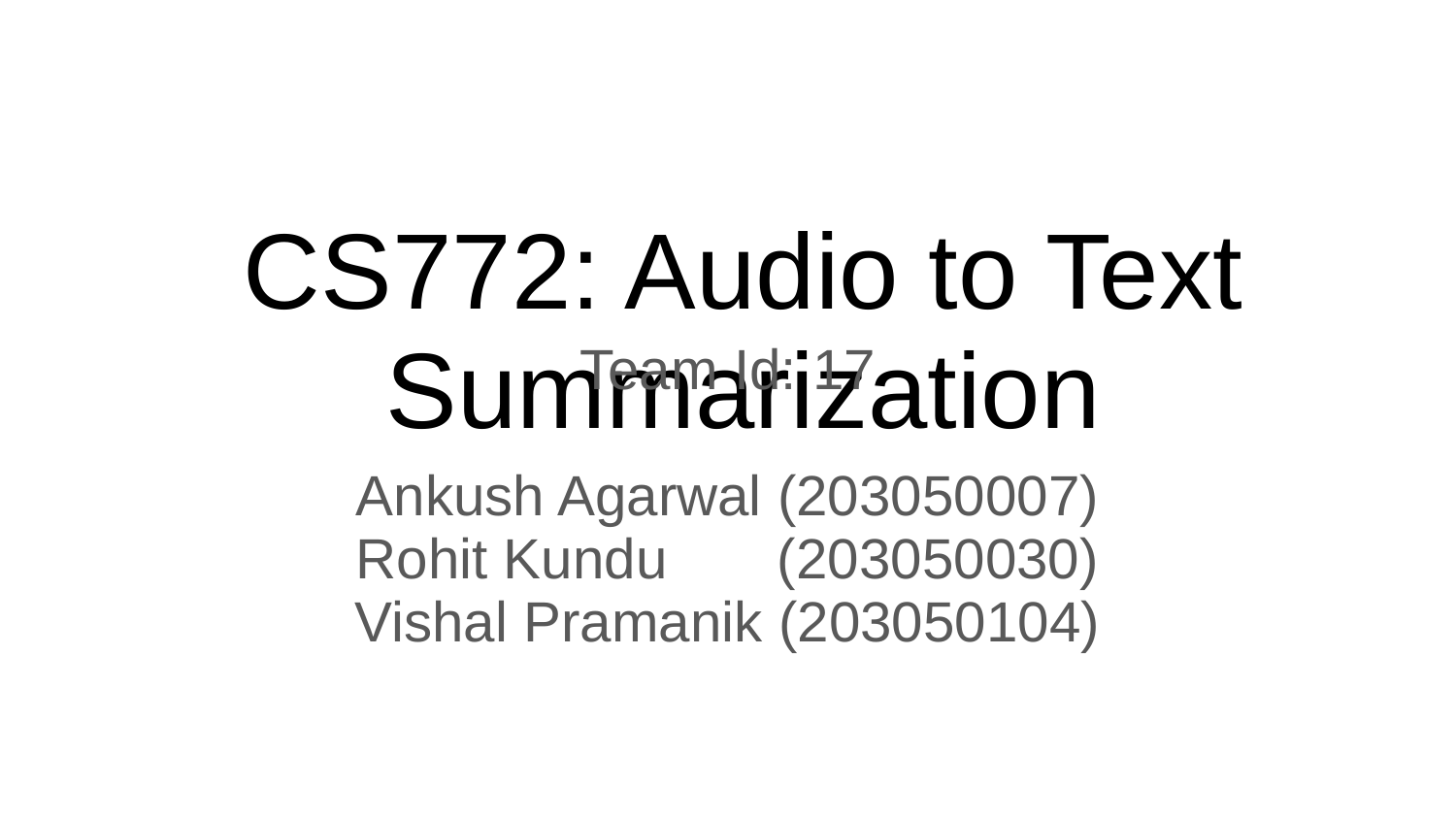

# CS772: Audio to Text Summarization

Team Id: 17

Ankush Agarwal (203050007)
Rohit Kundu       (203050030)
Vishal Pramanik (203050104)